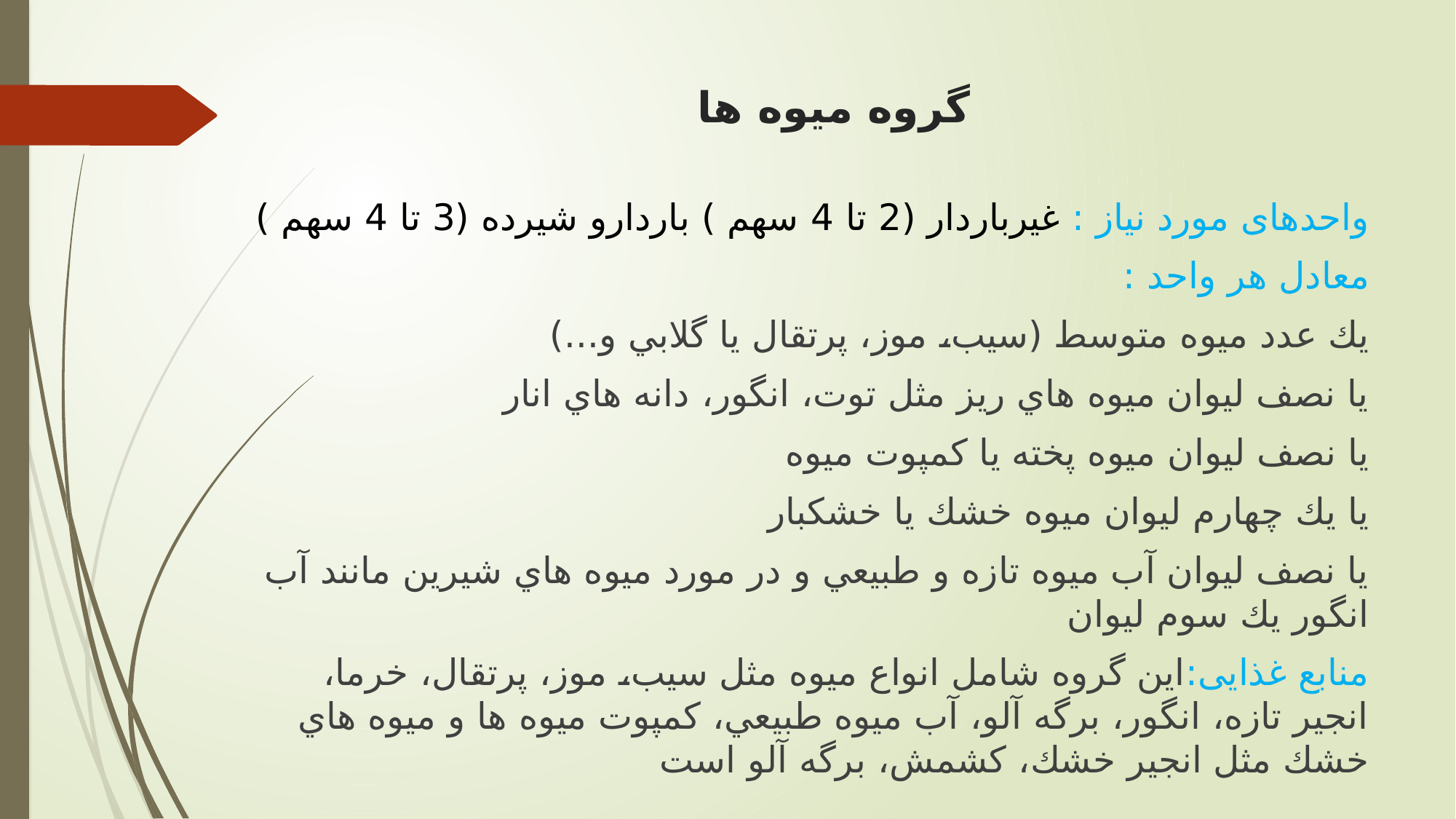

# گروه میوه ها
واحدهای مورد نیاز : غیرباردار (2 تا 4 سهم ) باردارو شیرده (3 تا 4 سهم )
معادل هر واحد :
يك عدد میوه متوسط (سیب، موز، پرتقال يا گلابي و...)
يا نصف لیوان میوه هاي ريز مثل توت، انگور، دانه هاي انار
يا نصف لیوان میوه پخته يا کمپوت میوه
يا يك چهارم لیوان میوه خشك يا خشکبار
يا نصف لیوان آب میوه تازه و طبیعي و در مورد میوه هاي شیرين مانند آب انگور يك سوم لیوان
منابع غذایی:اين گروه شامل انواع میوه مثل سیب، موز، پرتقال، خرما، انجیر تازه، انگور، برگه آلو، آب میوه طبیعي، کمپوت میوه ها و میوه هاي خشك مثل انجیر خشك، کشمش، برگه آلو است